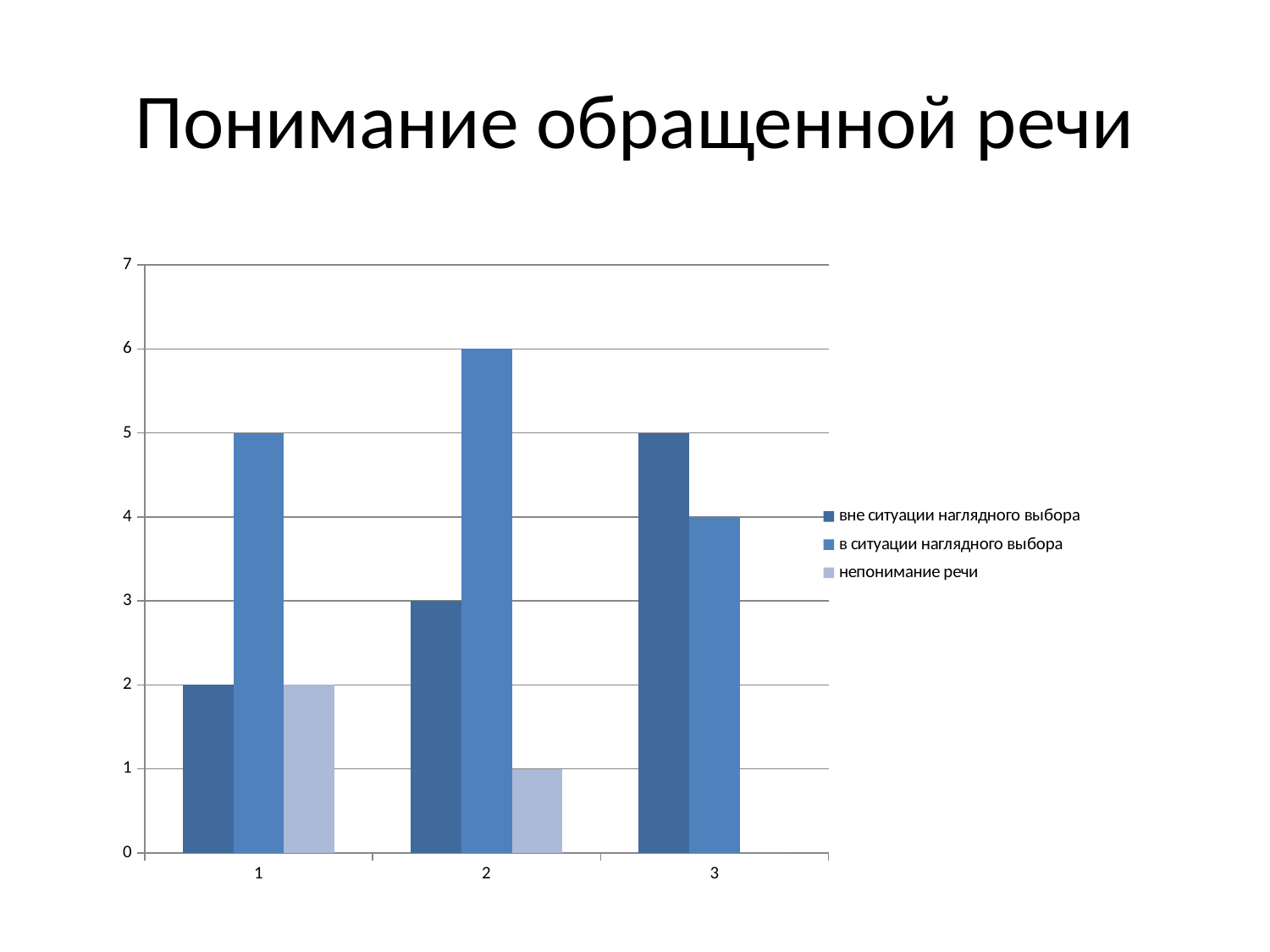

# Понимание обращенной речи

### Chart

| Category | вне ситуации наглядного выбора | в ситуации наглядного выбора | непонимание речи |
|---|---|---|---|
| 1 | 2.0 | 5.0 | 2.0 |
| 2 | 3.0 | 6.0 | 1.0 |
| 3 | 5.0 | 4.0 | 0.0 |